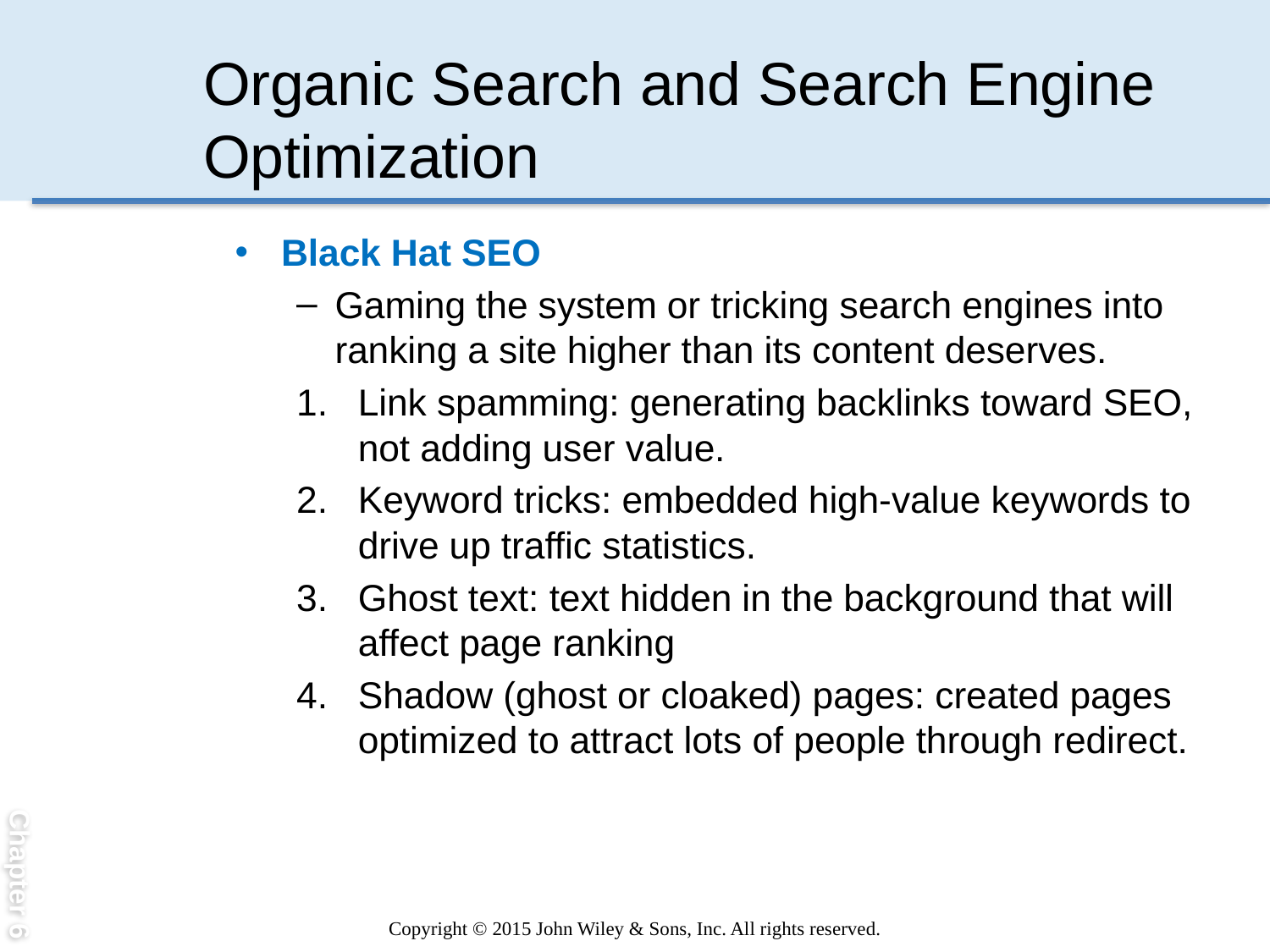

Chapter 6
# Organic Search and Search Engine Optimization
Black Hat SEO
Gaming the system or tricking search engines into ranking a site higher than its content deserves.
Link spamming: generating backlinks toward SEO, not adding user value.
Keyword tricks: embedded high-value keywords to drive up traffic statistics.
Ghost text: text hidden in the background that will affect page ranking
Shadow (ghost or cloaked) pages: created pages optimized to attract lots of people through redirect.